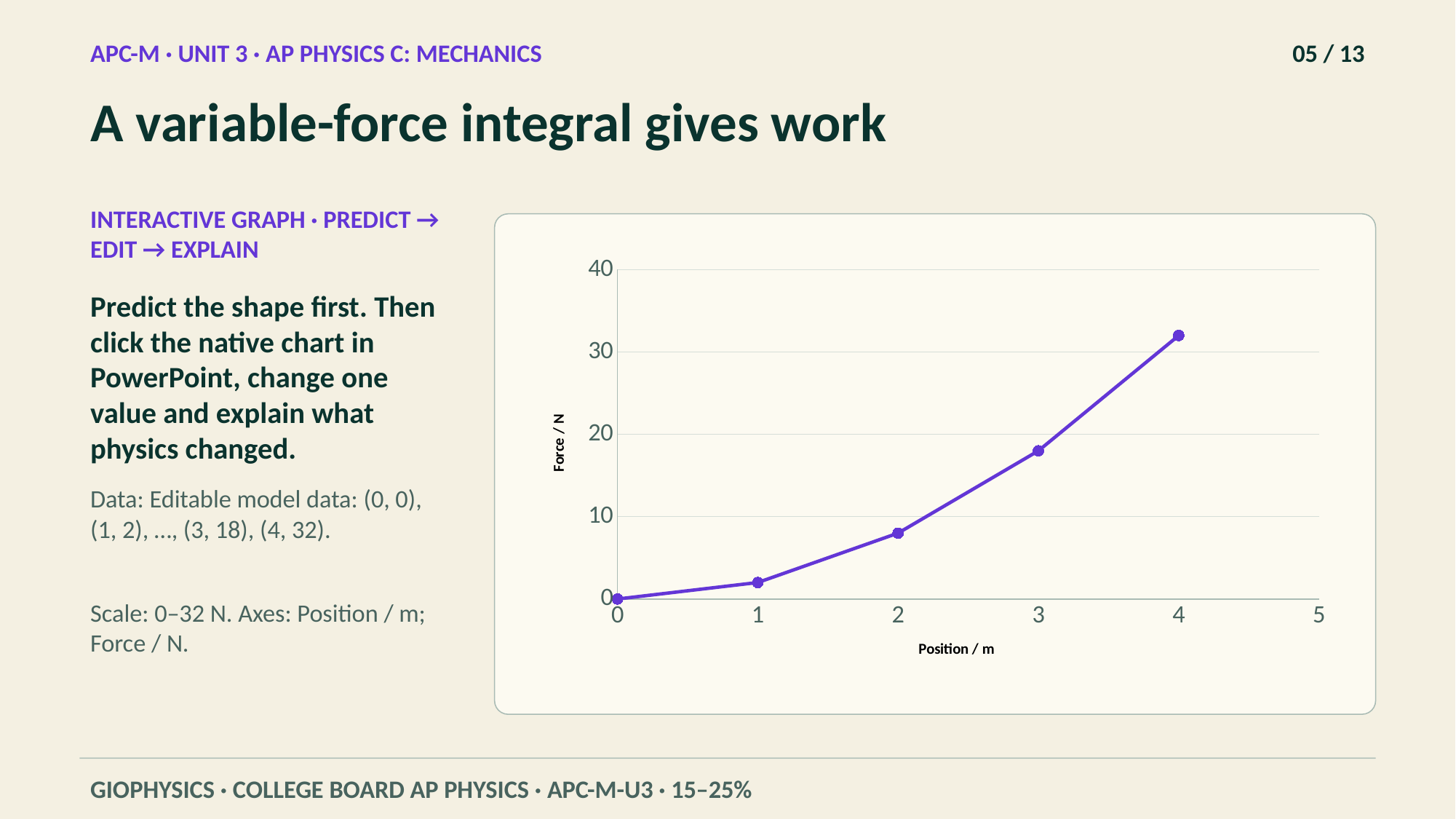

APC-M · UNIT 3 · AP PHYSICS C: MECHANICS
05 / 13
A variable-force integral gives work
INTERACTIVE GRAPH · PREDICT → EDIT → EXPLAIN

### Chart

| Category |  |
|---|---|
Predict the shape first. Then click the native chart in PowerPoint, change one value and explain what physics changed.
Data: Editable model data: (0, 0), (1, 2), …, (3, 18), (4, 32).
Scale: 0–32 N. Axes: Position / m; Force / N.

GIOPHYSICS · COLLEGE BOARD AP PHYSICS · APC-M-U3 · 15–25%